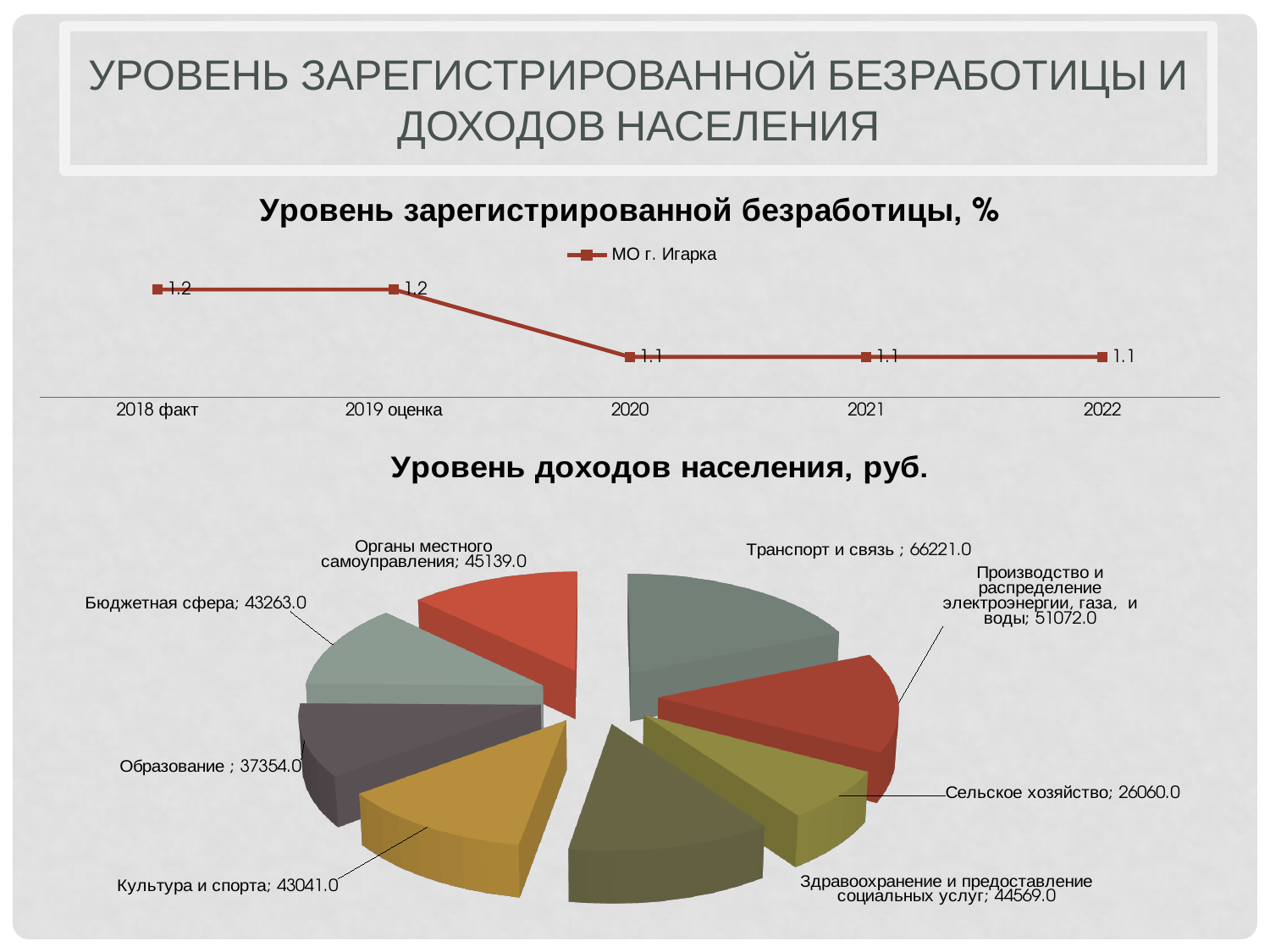

Уровень зарегистрированной безработицы и доходов населения

### Chart: Уровень зарегистрированной безработицы, %

| Category | МО г. Игарка |
|---|---|
| 2018 факт | 1.2 |
| 2019 оценка | 1.2 |
| 2020 | 1.1 |
| 2021 | 1.1 |
| 2022 | 1.1 |

[unsupported chart]